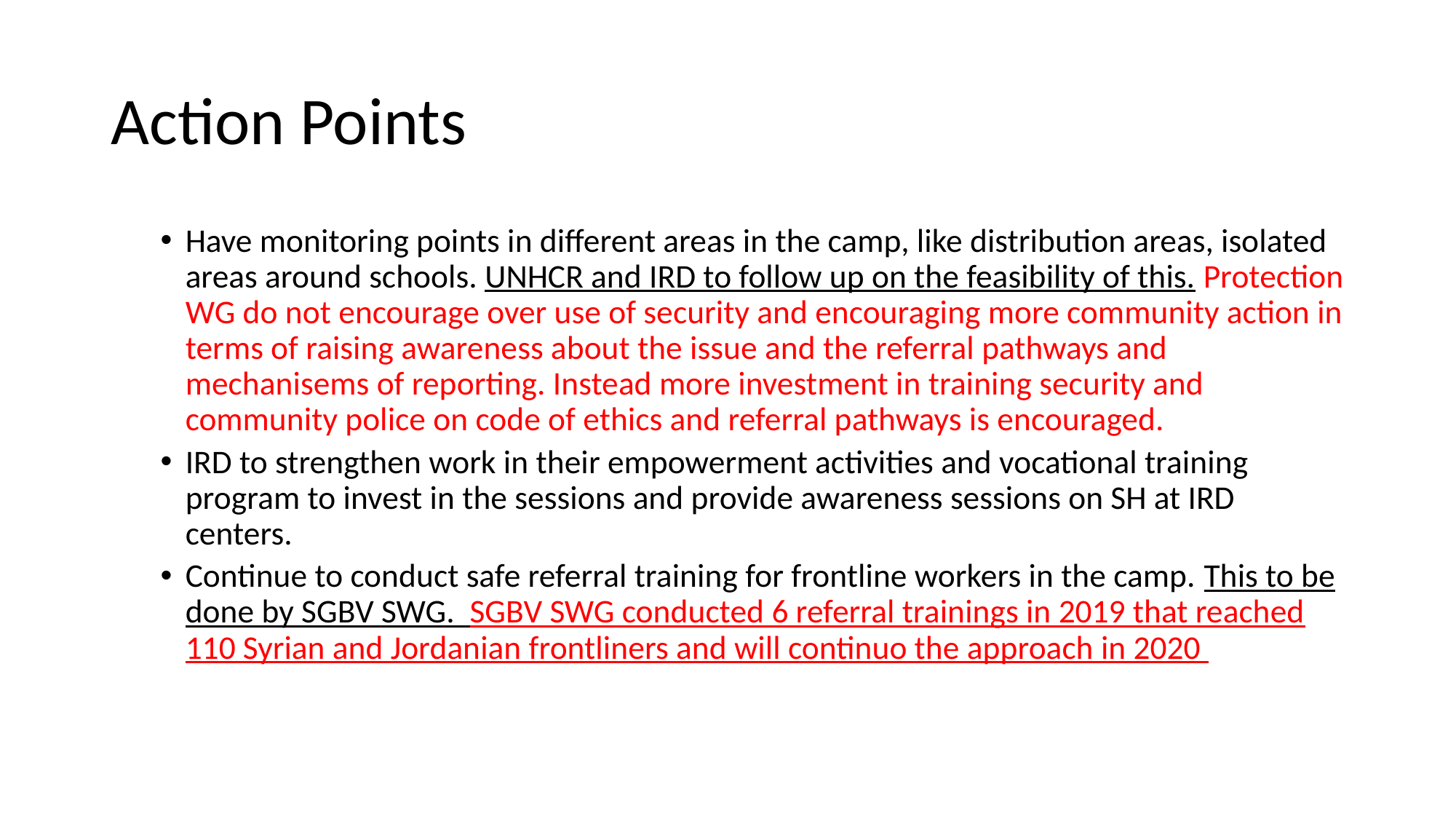

# Action Points
Have monitoring points in different areas in the camp, like distribution areas, isolated areas around schools. UNHCR and IRD to follow up on the feasibility of this. Protection WG do not encourage over use of security and encouraging more community action in terms of raising awareness about the issue and the referral pathways and mechanisems of reporting. Instead more investment in training security and community police on code of ethics and referral pathways is encouraged.
IRD to strengthen work in their empowerment activities and vocational training program to invest in the sessions and provide awareness sessions on SH at IRD centers.
Continue to conduct safe referral training for frontline workers in the camp. This to be done by SGBV SWG.  SGBV SWG conducted 6 referral trainings in 2019 that reached 110 Syrian and Jordanian frontliners and will continuo the approach in 2020